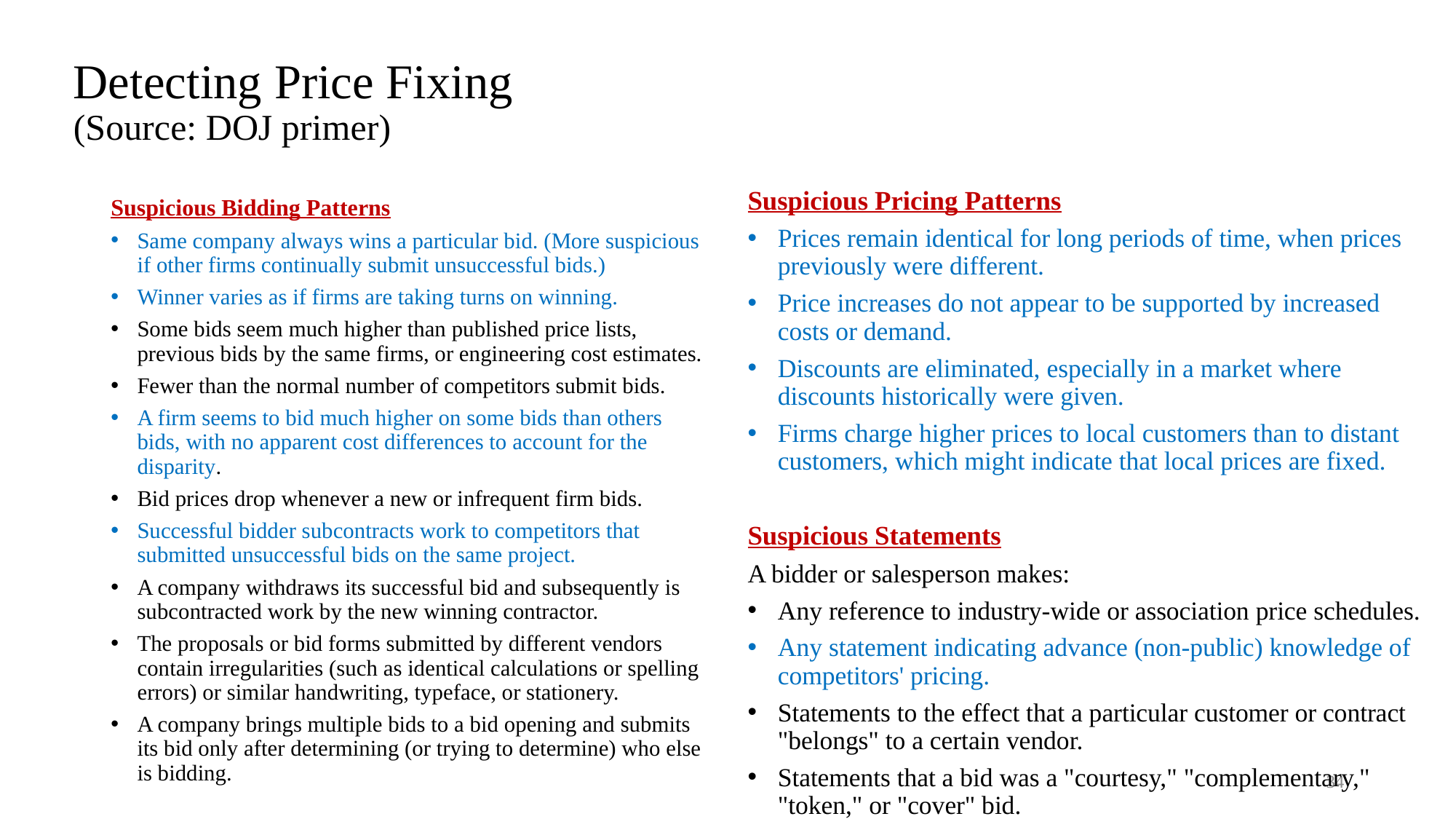

# Detecting Price Fixing (Source: DOJ primer)
Suspicious Pricing Patterns
Prices remain identical for long periods of time, when prices previously were different.
Price increases do not appear to be supported by increased costs or demand.
Discounts are eliminated, especially in a market where discounts historically were given.
Firms charge higher prices to local customers than to distant customers, which might indicate that local prices are fixed.

Suspicious Statements
A bidder or salesperson makes:
Any reference to industry-wide or association price schedules.
Any statement indicating advance (non-public) knowledge of competitors' pricing.
Statements to the effect that a particular customer or contract "belongs" to a certain vendor.
Statements that a bid was a "courtesy," "complementary," "token," or "cover" bid.
Any statement indicating that vendors have discussed prices among themselves or have reached an understanding about prices.
Suspicious Bidding Patterns
Same company always wins a particular bid. (More suspicious if other firms continually submit unsuccessful bids.)
Winner varies as if firms are taking turns on winning.
Some bids seem much higher than published price lists, previous bids by the same firms, or engineering cost estimates.
Fewer than the normal number of competitors submit bids.
A firm seems to bid much higher on some bids than others bids, with no apparent cost differences to account for the disparity.
Bid prices drop whenever a new or infrequent firm bids.
Successful bidder subcontracts work to competitors that submitted unsuccessful bids on the same project.
A company withdraws its successful bid and subsequently is subcontracted work by the new winning contractor.
The proposals or bid forms submitted by different vendors contain irregularities (such as identical calculations or spelling errors) or similar handwriting, typeface, or stationery.
A company brings multiple bids to a bid opening and submits its bid only after determining (or trying to determine) who else is bidding.

34